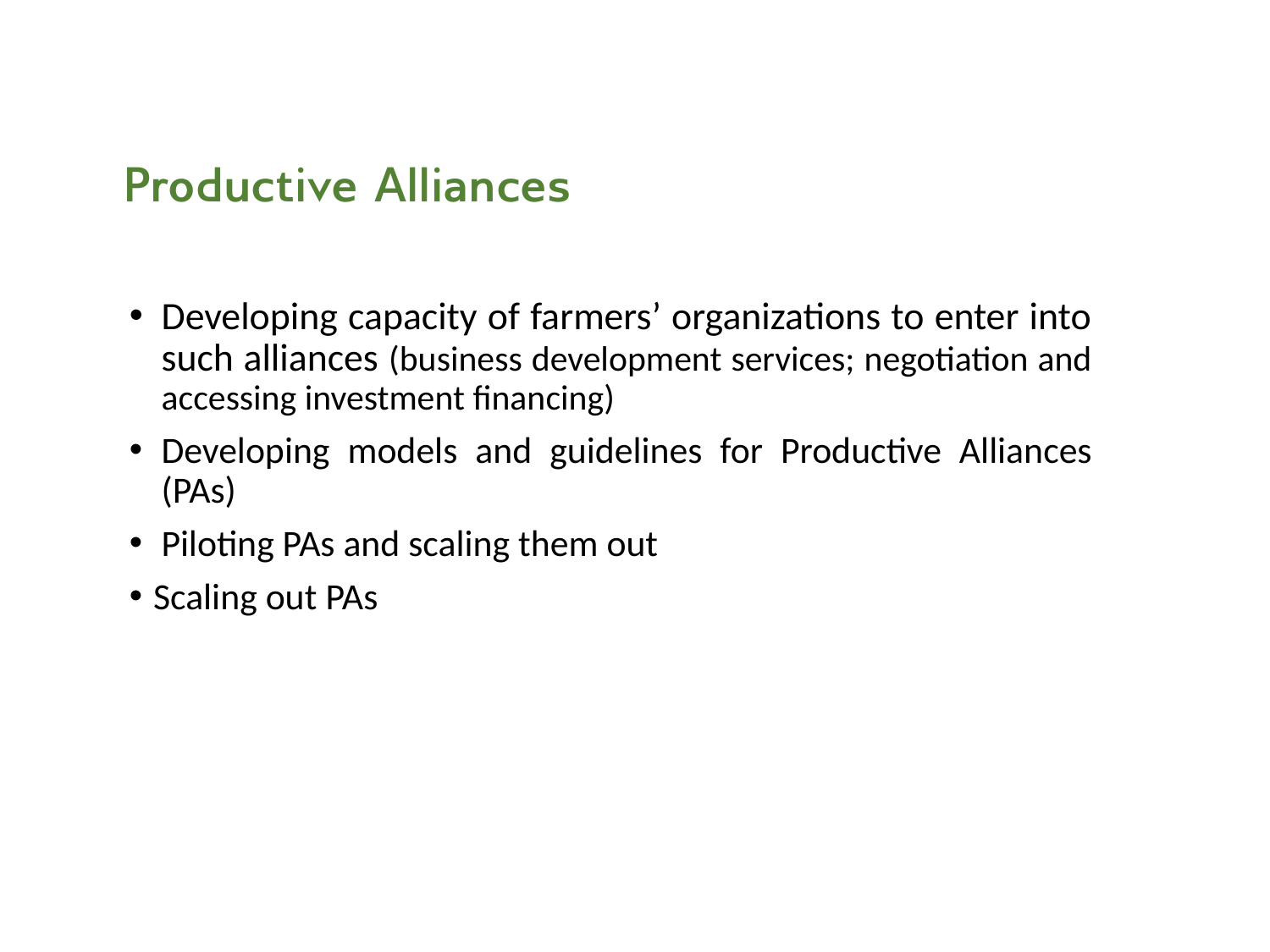

# Productive Alliances
Developing capacity of farmers’ organizations to enter into such alliances (business development services; negotiation and accessing investment financing)
Developing models and guidelines for Productive Alliances (PAs)
Piloting PAs and scaling them out
Scaling out PAs